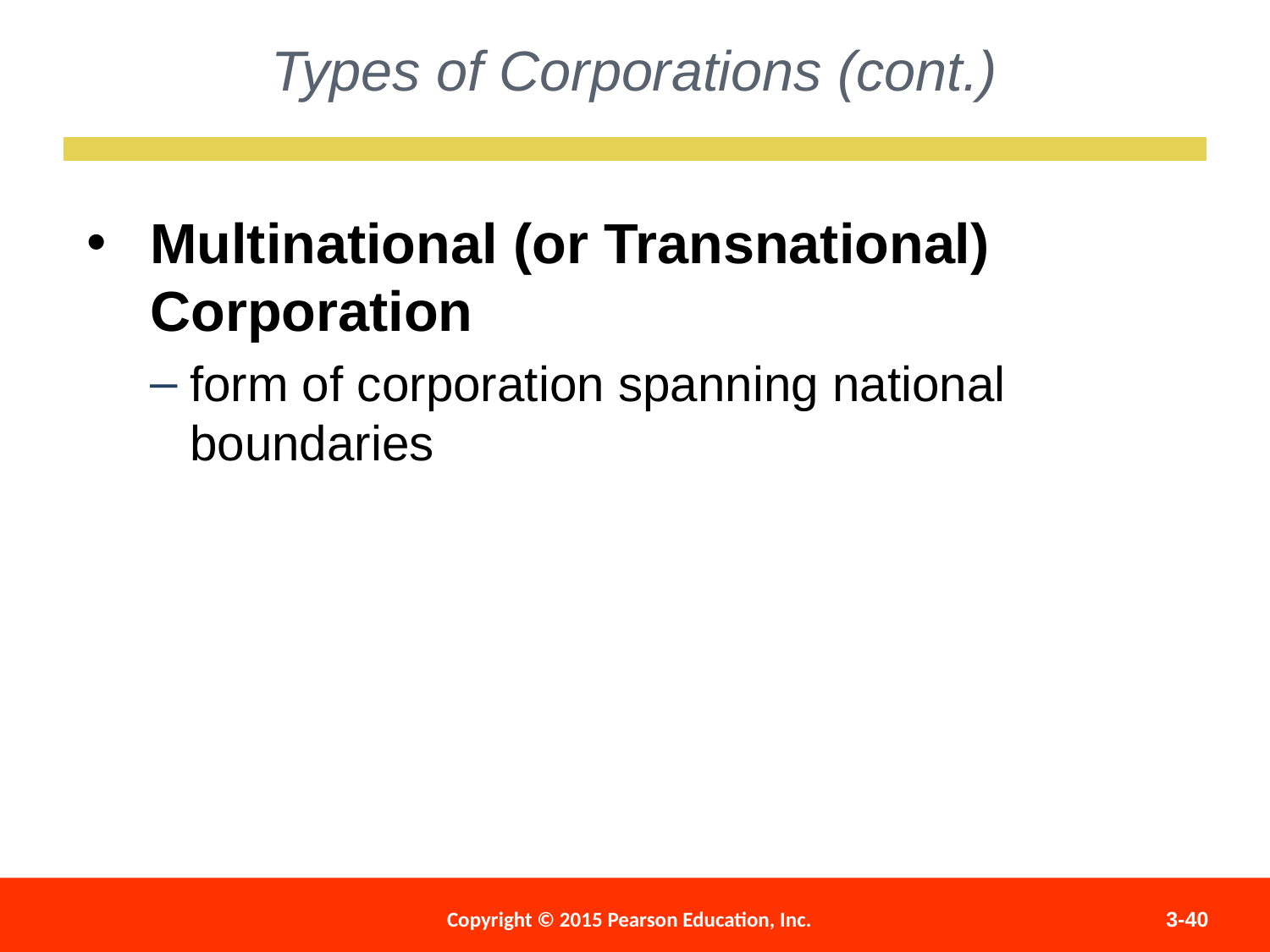

Types of Corporations (cont.)

Multinational (or Transnational)  Corporation
form of corporation spanning national boundaries